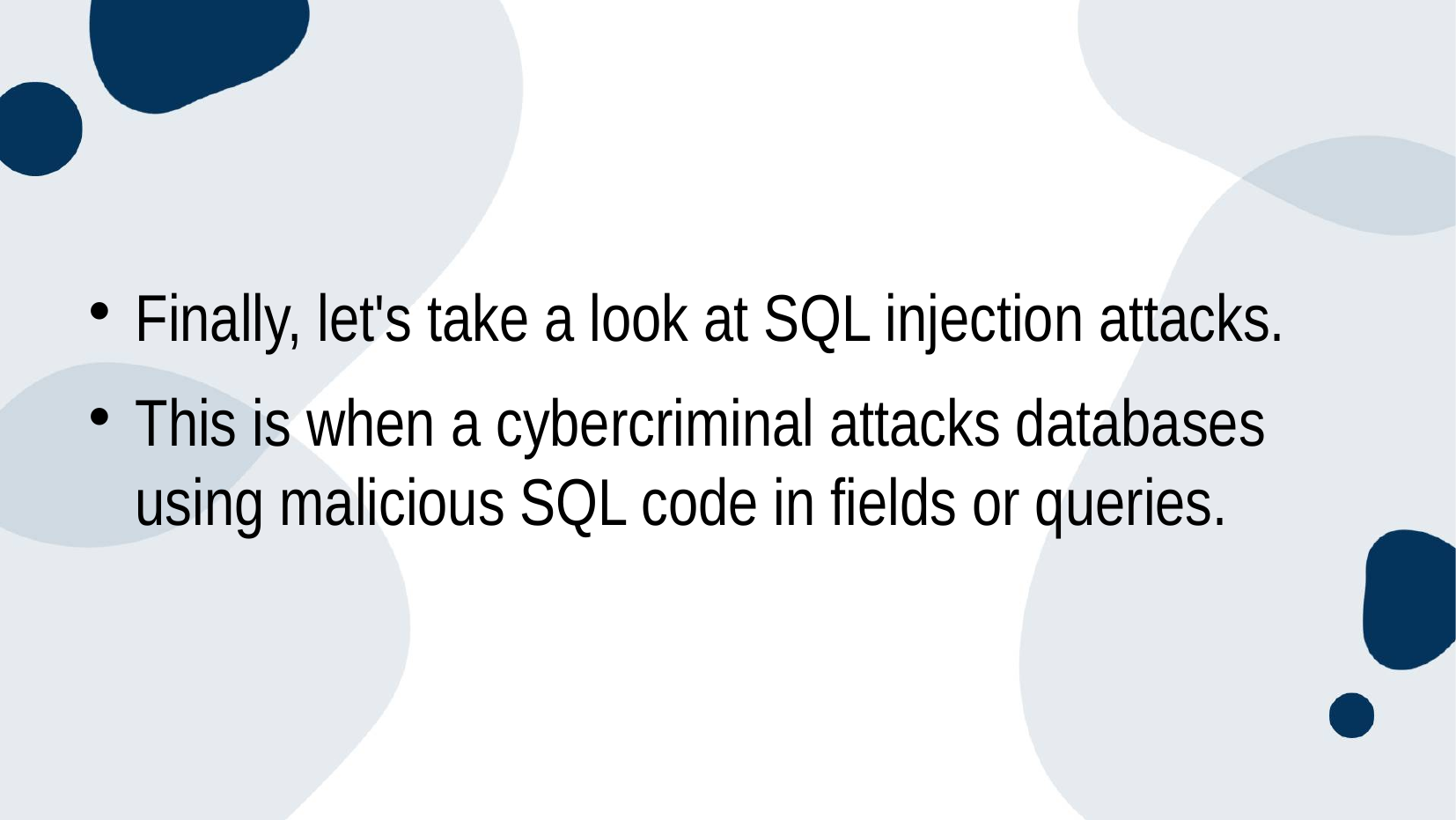

#
Finally, let's take a look at SQL injection attacks.
This is when a cybercriminal attacks databases using malicious SQL code in fields or queries.